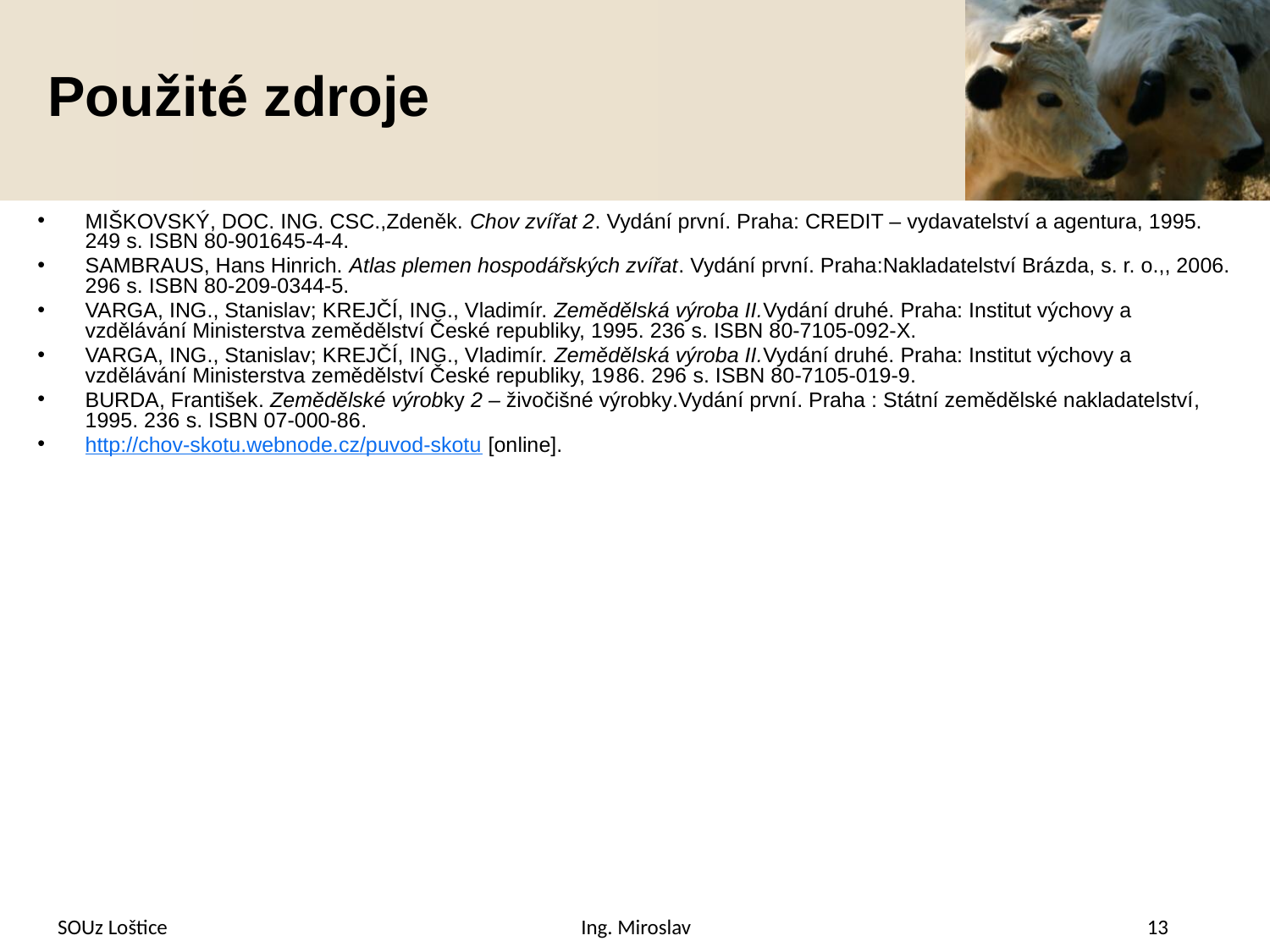

# Použité zdroje
MIŠKOVSKÝ, DOC. ING. CSC.,Zdeněk. Chov zvířat 2. Vydání první. Praha: CREDIT – vydavatelství a agentura, 1995. 249 s. ISBN 80-901645-4-4.
SAMBRAUS, Hans Hinrich. Atlas plemen hospodářských zvířat. Vydání první. Praha:Nakladatelství Brázda, s. r. o.,, 2006. 296 s. ISBN 80-209-0344-5.
VARGA, ING., Stanislav; KREJČÍ, ING., Vladimír. Zemědělská výroba II.Vydání druhé. Praha: Institut výchovy a vzdělávání Ministerstva zemědělství České republiky, 1995. 236 s. ISBN 80-7105-092-X.
VARGA, ING., Stanislav; KREJČÍ, ING., Vladimír. Zemědělská výroba II.Vydání druhé. Praha: Institut výchovy a vzdělávání Ministerstva zemědělství České republiky, 1986. 296 s. ISBN 80-7105-019-9.
BURDA, František. Zemědělské výrobky 2 – živočišné výrobky.Vydání první. Praha : Státní zemědělské nakladatelství, 1995. 236 s. ISBN 07-000-86.
http://chov-skotu.webnode.cz/puvod-skotu [online].

SOUz Loštice
Ing. Miroslav
13